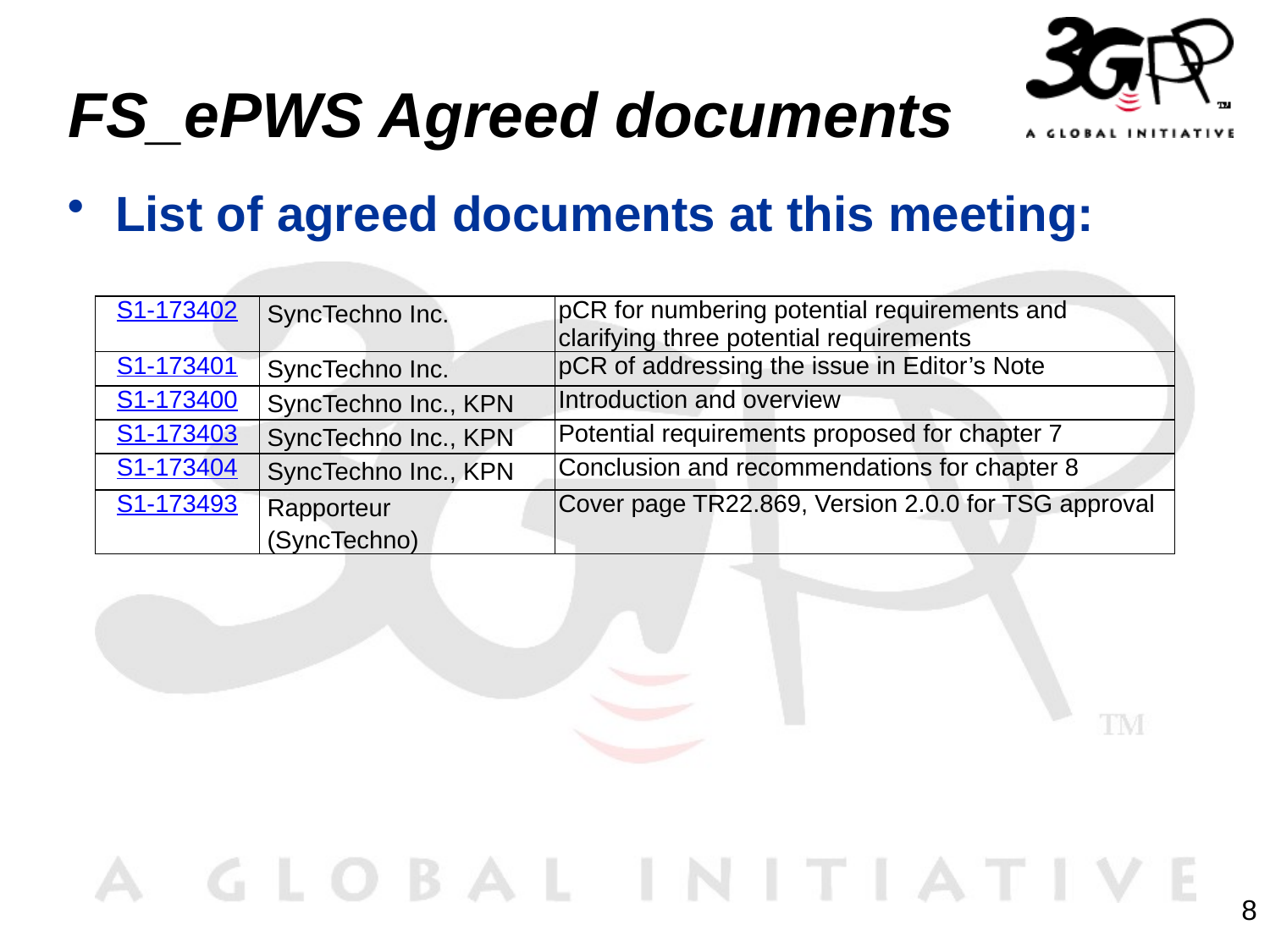

# FS_ePWS Agreed documents
List of agreed documents at this meeting:

| S1-173402 | SyncTechno Inc. | pCR for numbering potential requirements and clarifying three potential requirements |
| --- | --- | --- |
| S1-173401 | SyncTechno Inc. | pCR of addressing the issue in Editor’s Note |
| S1-173400 | SyncTechno Inc., KPN | Introduction and overview |
| S1-173403 | SyncTechno Inc., KPN | Potential requirements proposed for chapter 7 |
| S1-173404 | SyncTechno Inc., KPN | Conclusion and recommendations for chapter 8 |
| S1-173493 | Rapporteur (SyncTechno) | Cover page TR22.869, Version 2.0.0 for TSG approval |
8